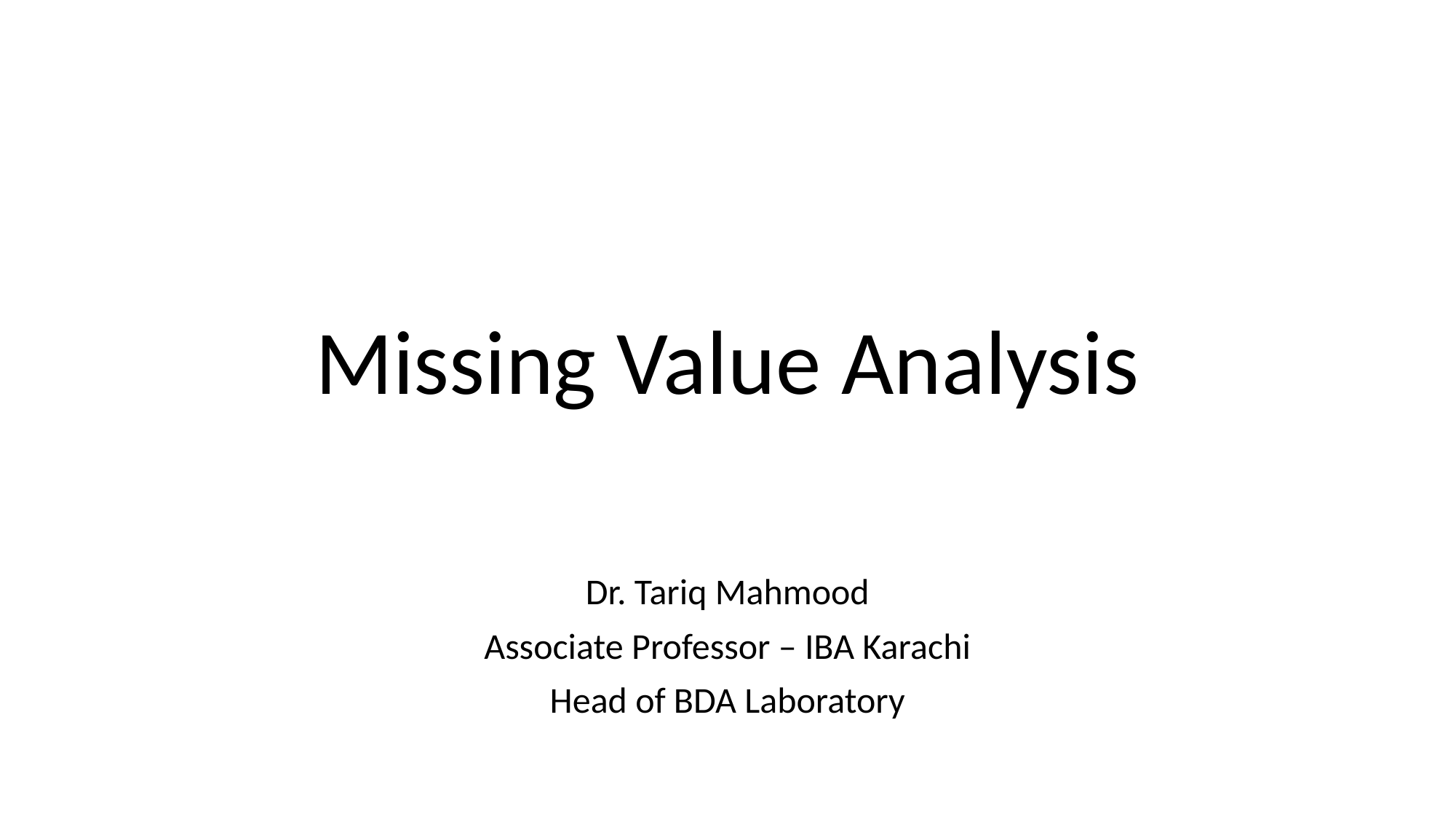

# Missing Value Analysis
Dr. Tariq Mahmood
Associate Professor – IBA Karachi
Head of BDA Laboratory